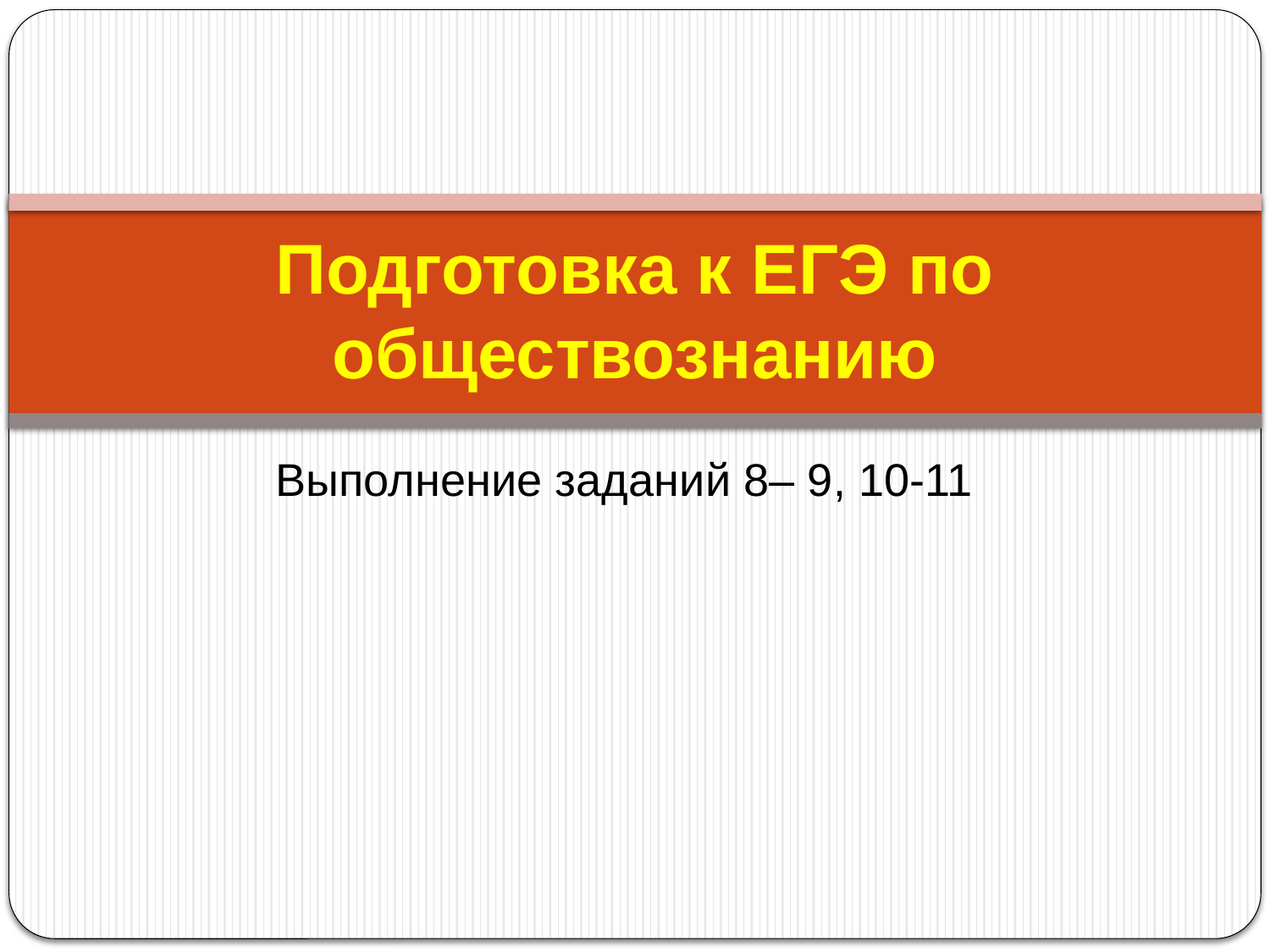

# Подготовка к ЕГЭ по обществознанию
Выполнение заданий 8– 9, 10-11